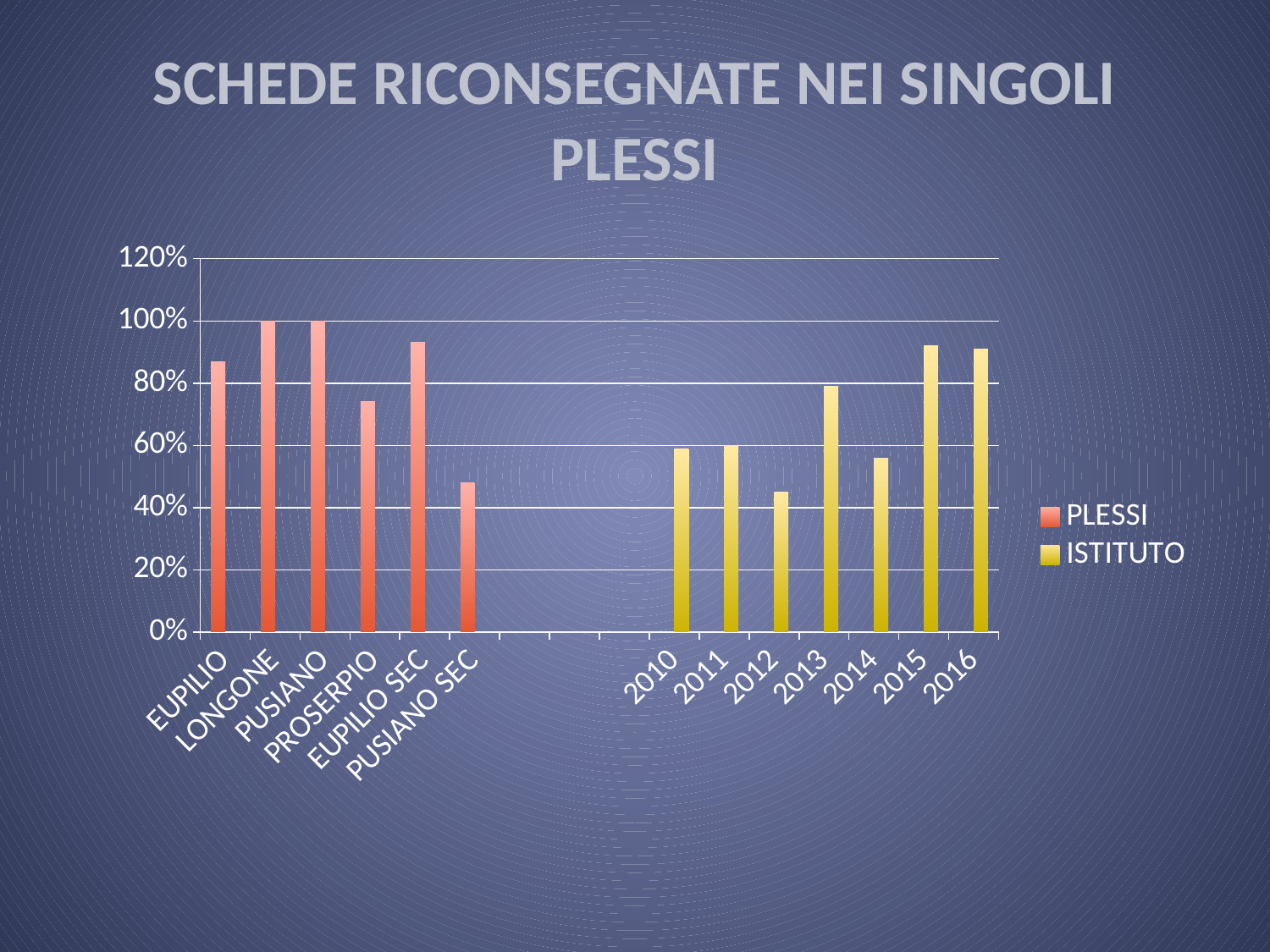

# SCHEDE RICONSEGNATE NEI SINGOLI PLESSI

### Chart

| Category | PLESSI | ISTITUTO |
|---|---|---|
| EUPILIO | 0.8700000000000001 | None |
| LONGONE | 1.0 | None |
| PUSIANO | 1.0 | None |
| PROSERPIO | 0.7400000000000001 | None |
| EUPILIO SEC | 0.93 | None |
| PUSIANO SEC | 0.48000000000000004 | None |
|  | None | None |
|  | None | None |
|  | None | None |
| 2010 | None | 0.5900000000000001 |
| 2011 | None | 0.6000000000000001 |
| 2012 | None | 0.45 |
| 2013 | None | 0.79 |
| 2014 | None | 0.56 |
| 2015 | None | 0.92 |
| 2016 | None | 0.91 |